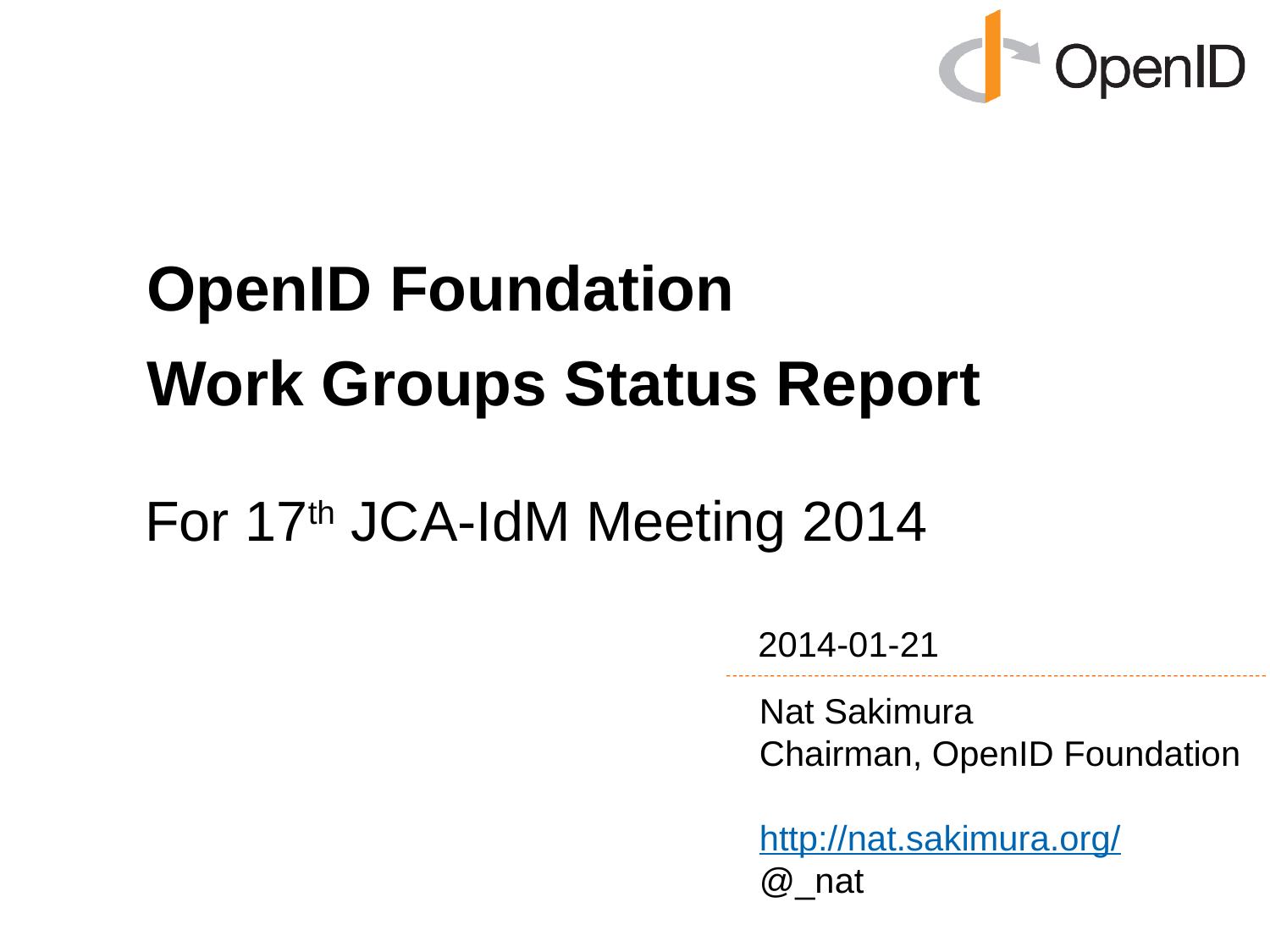

# OpenID Foundation Work Groups Status Report
For 17th JCA-IdM Meeting 2014
2014-01-21
Nat Sakimura
Chairman, OpenID Foundation

http://nat.sakimura.org/
@_nat